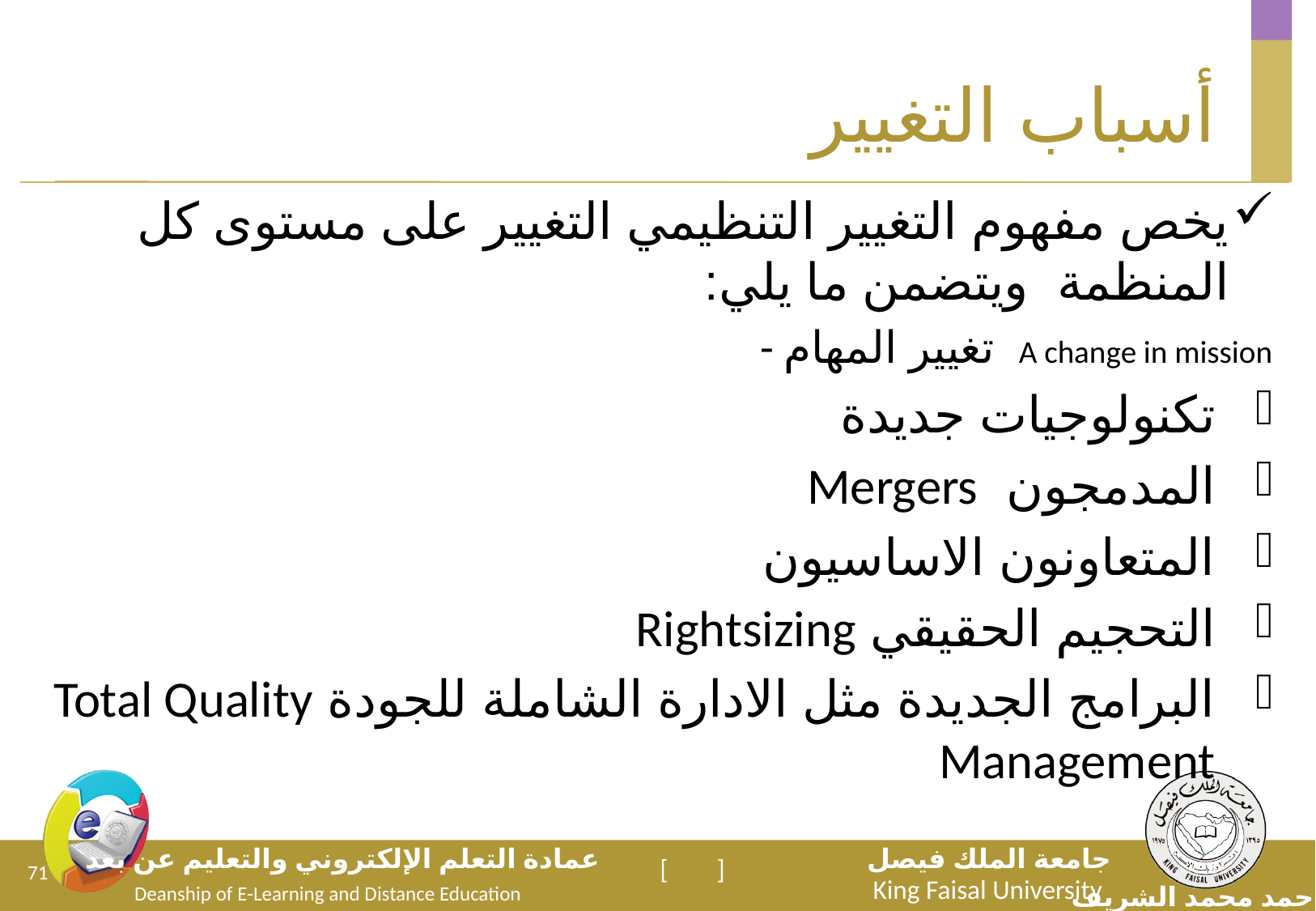

# أسباب التغيير
يخص مفهوم التغيير التنظيمي التغيير على مستوى كل المنظمة  ويتضمن ما يلي:
- تغيير المهام  A change in mission
تكنولوجيات جديدة
المدمجون  Mergers
المتعاونون الاساسيون
التحجيم الحقيقي Rightsizing
البرامج الجديدة مثل الادارة الشاملة للجودة Total Quality Management

71